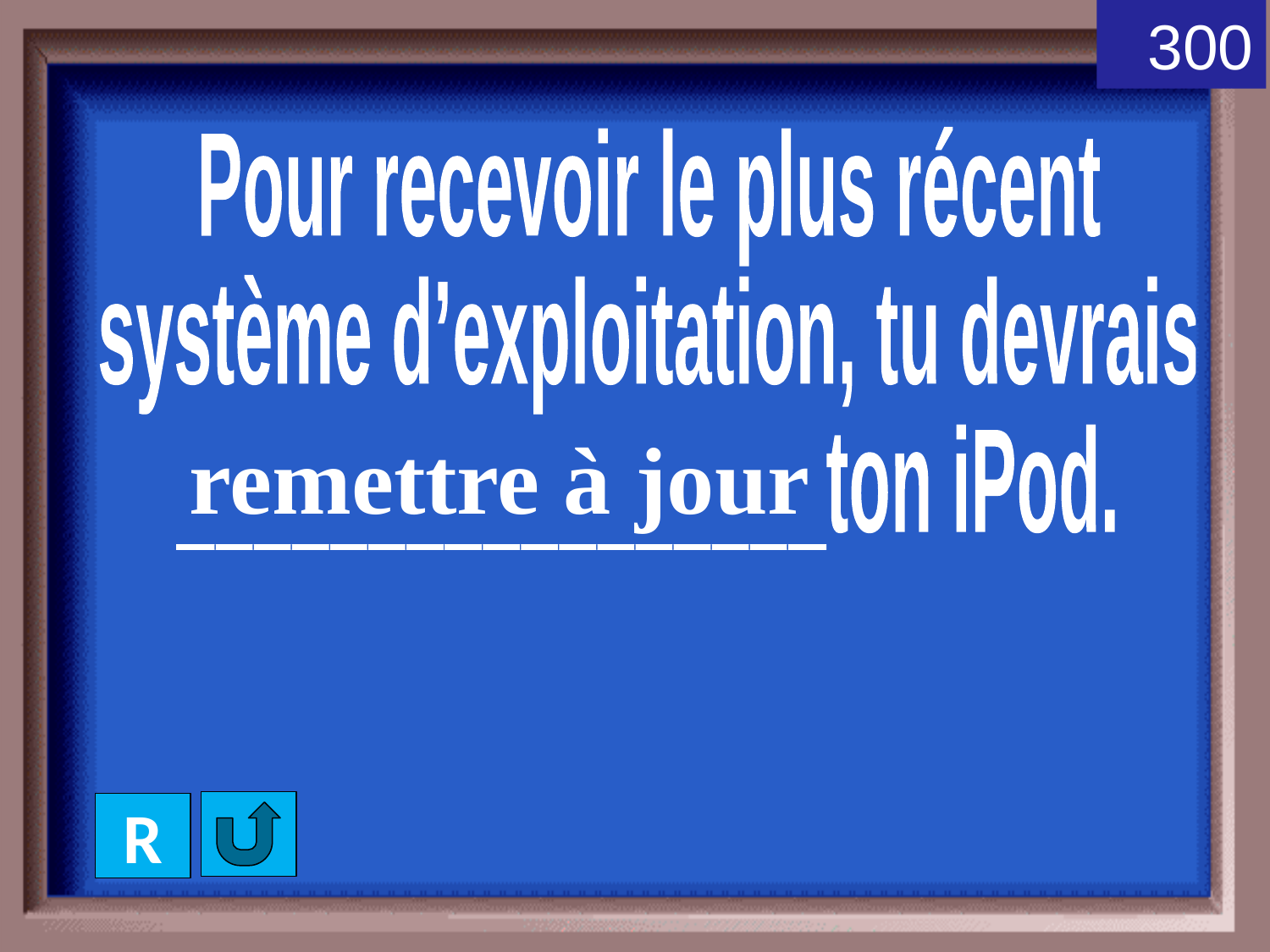

300
Pour recevoir le plus récent
système d’exploitation, tu devrais
_________________ton iPod.
remettre à jour

R